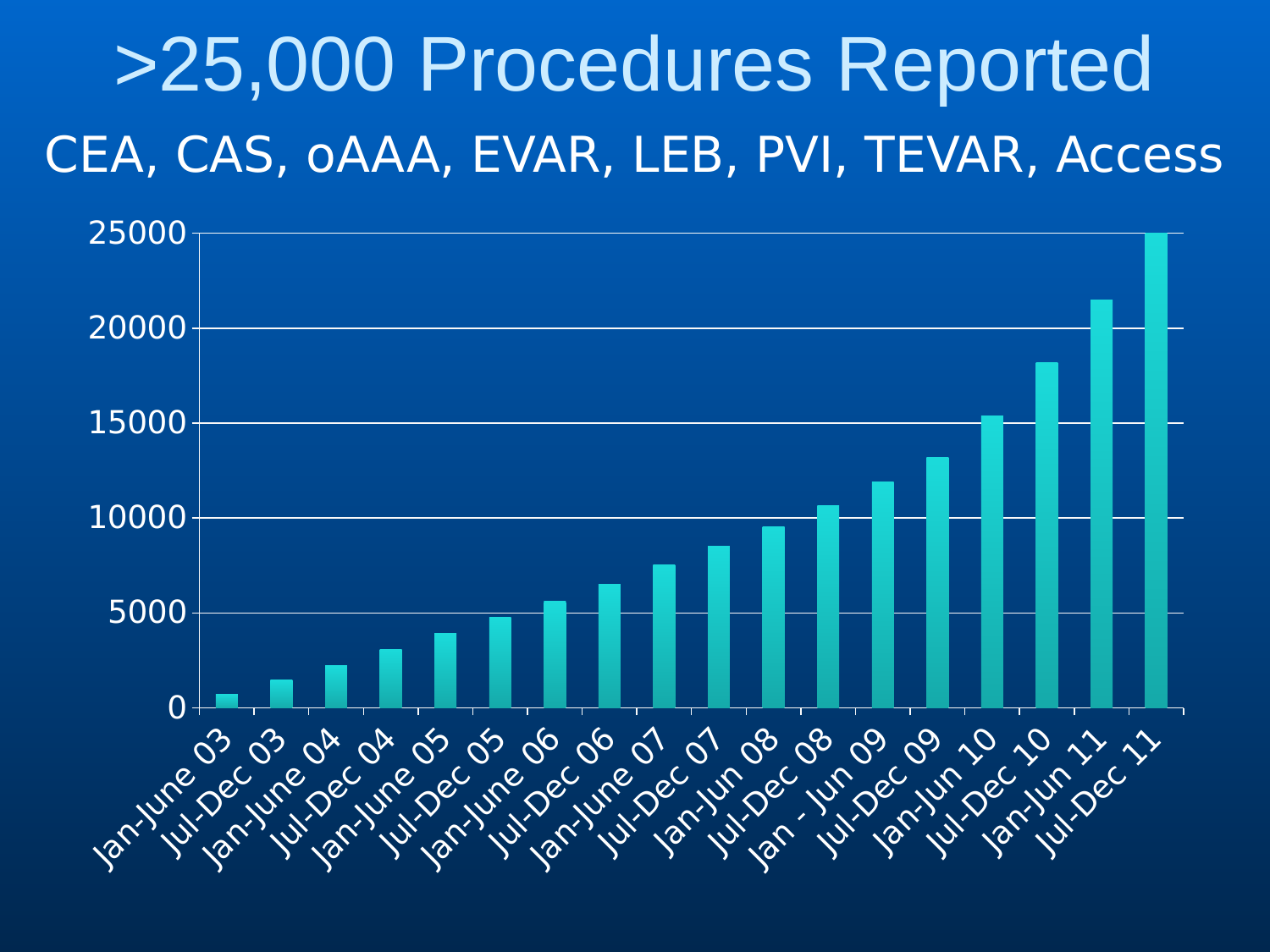

# >25,000 Procedures Reported
CEA, CAS, oAAA, EVAR, LEB, PVI, TEVAR, Access

### Chart

| Category | Series 1 |
|---|---|
| Jan-June 03 | 705.0 |
| Jul-Dec 03 | 1473.0 |
| Jan-June 04 | 2248.0 |
| Jul-Dec 04 | 3060.0 |
| Jan-June 05 | 3909.0 |
| Jul-Dec 05 | 4752.0 |
| Jan-June 06 | 5595.0 |
| Jul-Dec 06 | 6494.0 |
| Jan-June 07 | 7525.0 |
| Jul-Dec 07 | 8496.0 |
| Jan-Jun 08 | 9544.0 |
| Jul-Dec 08 | 10652.0 |
| Jan - Jun 09 | 11897.0 |
| Jul-Dec 09 | 13208.0 |
| Jan-Jun 10 | 15397.0 |
| Jul-Dec 10 | 18171.0 |
| Jan-Jun 11 | 21474.0 |
| Jul-Dec 11 | 25141.0 |